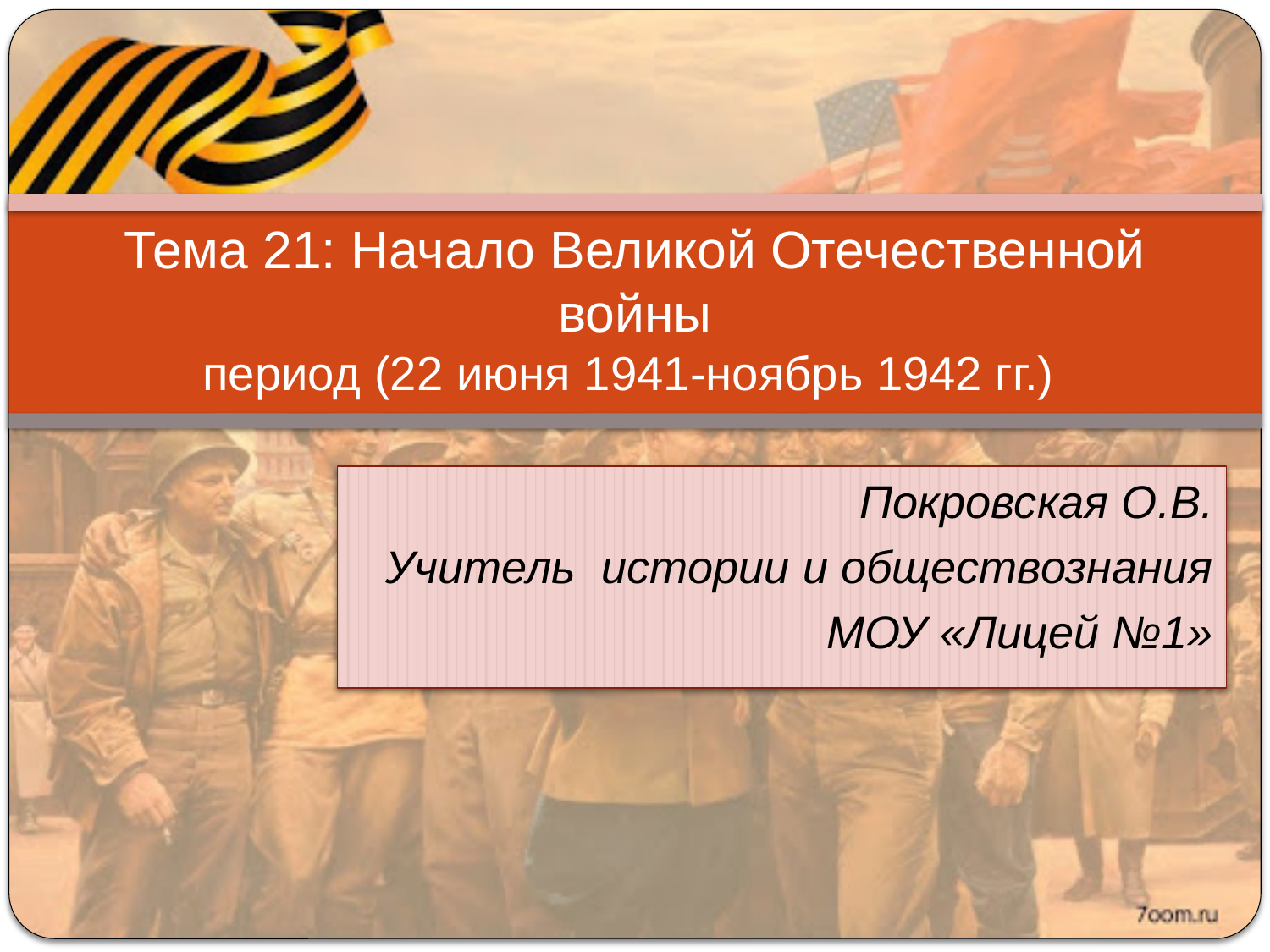

# Тема 21: Начало Великой Отечественной войны период (22 июня 1941-ноябрь 1942 гг.)
Покровская О.В.
Учитель  истории и обществознания
МОУ «Лицей №1»